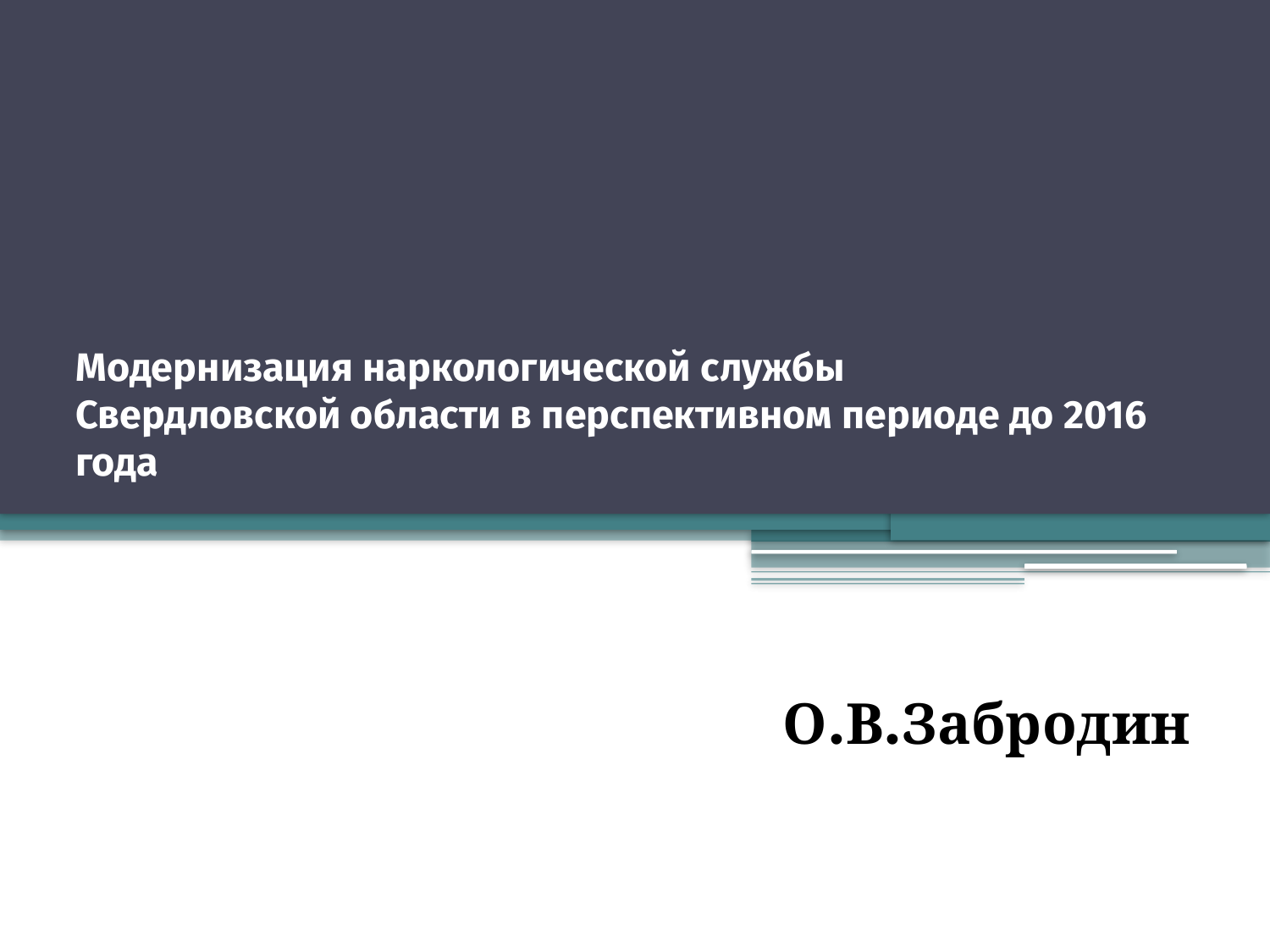

# Модернизация наркологической службы Свердловской области в перспективном периоде до 2016 года

О.В.Забродин